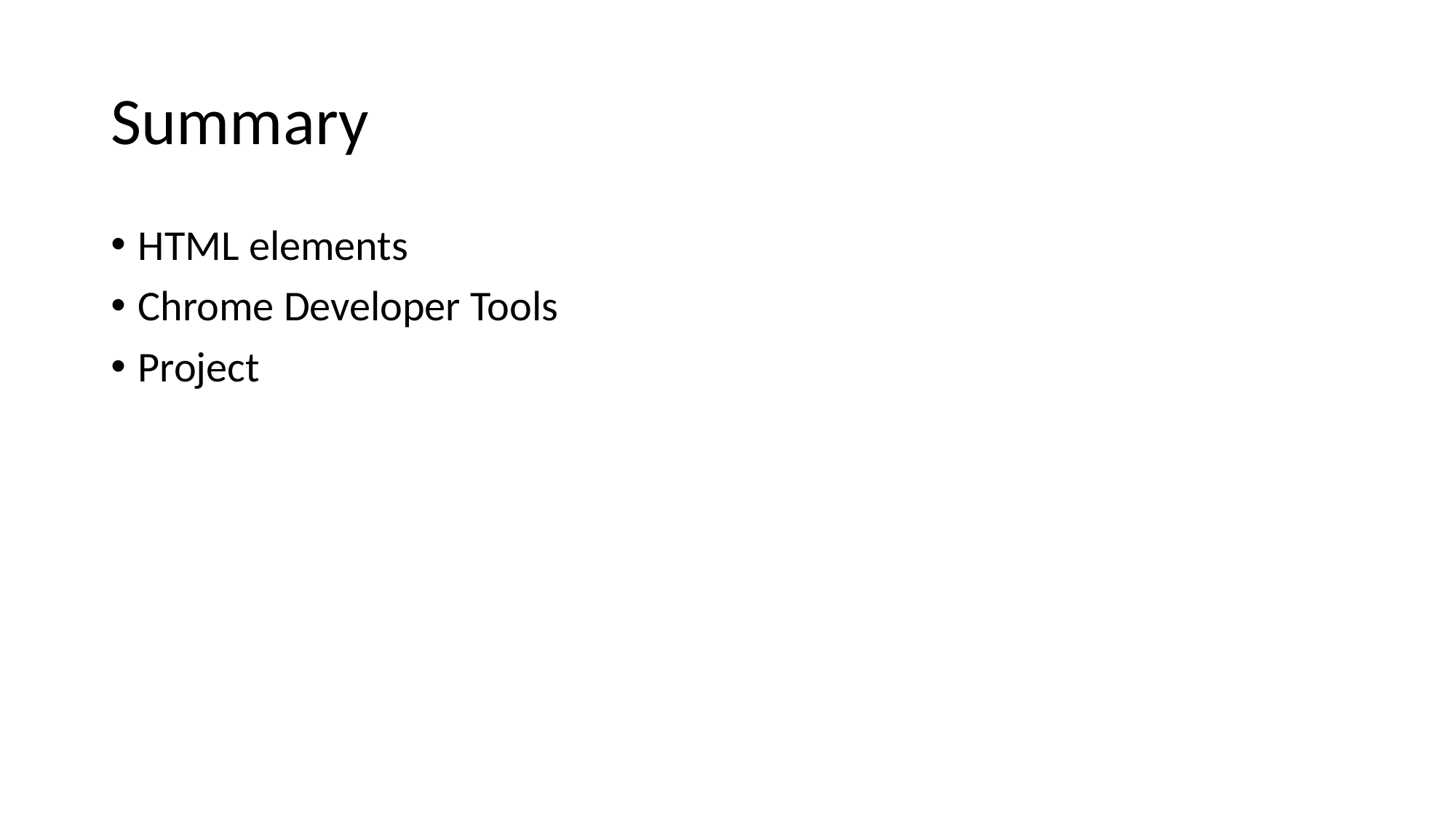

# Summary
HTML elements
Chrome Developer Tools
Project